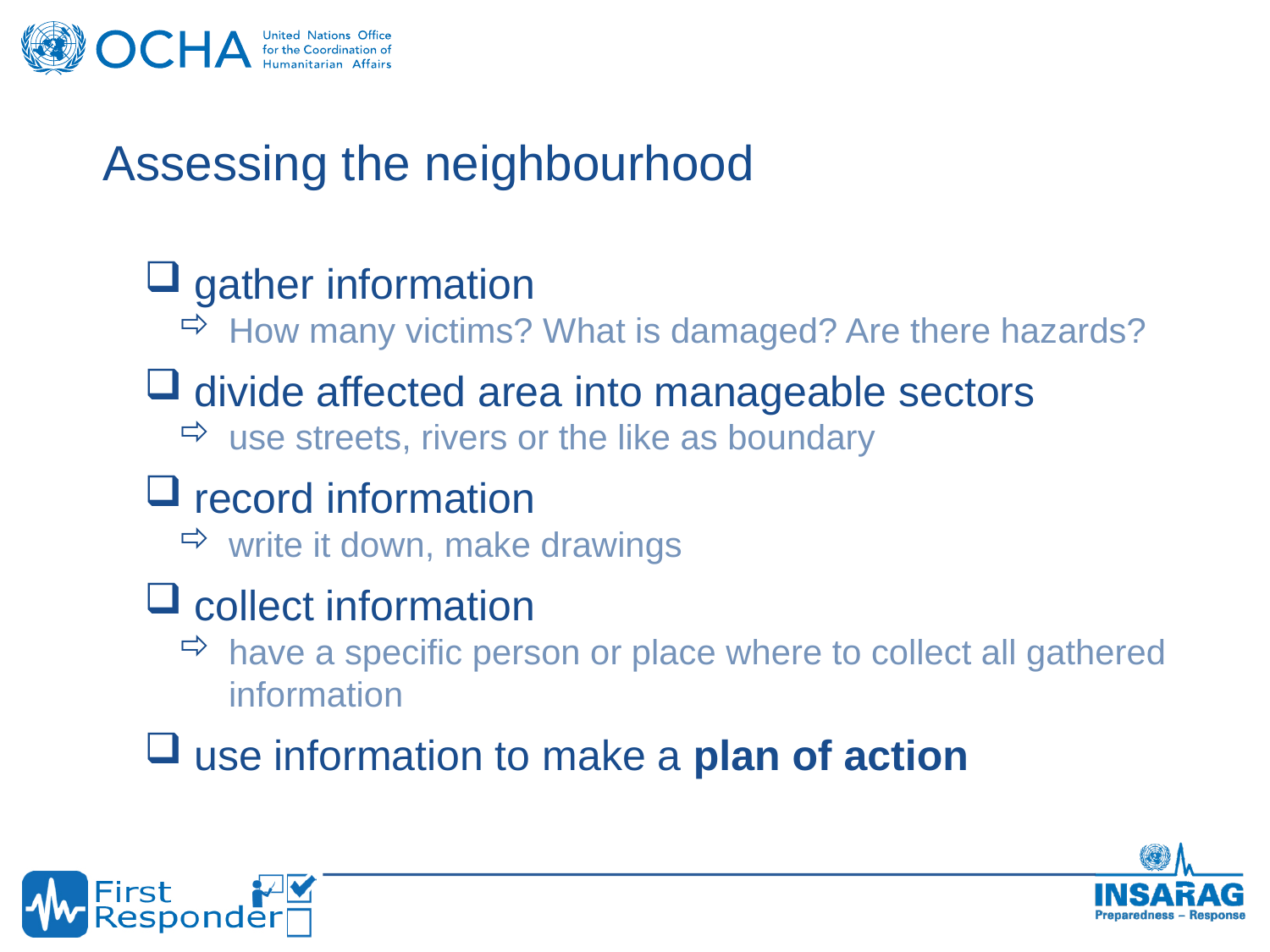

Assessing the neighbourhood
gather information
How many victims? What is damaged? Are there hazards?
divide affected area into manageable sectors
use streets, rivers or the like as boundary
record information
write it down, make drawings
collect information
have a specific person or place where to collect all gathered information
use information to make a plan of action